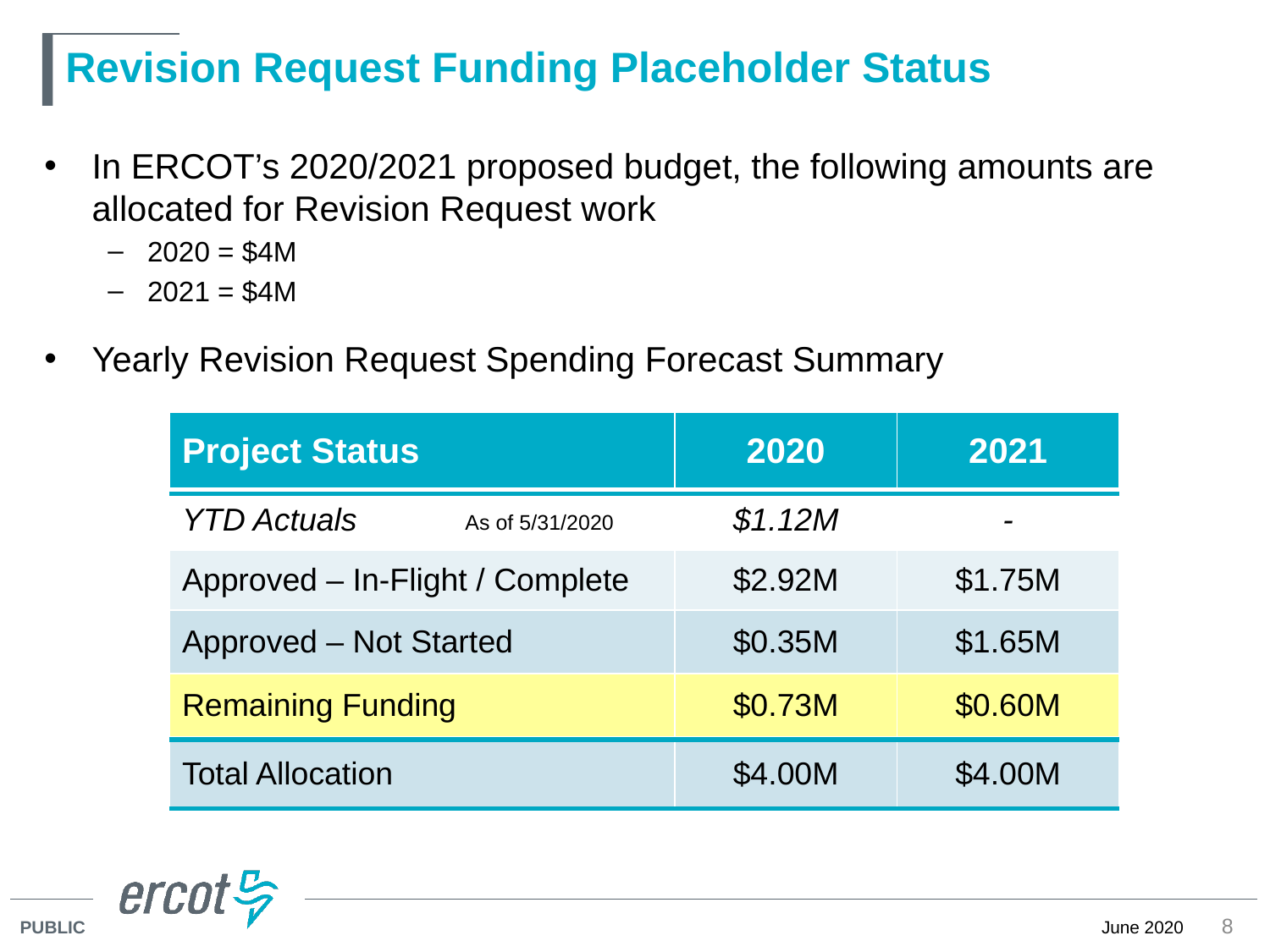

# Revision Request Funding Placeholder Status
In ERCOT’s 2020/2021 proposed budget, the following amounts are allocated for Revision Request work
2020 = $4M
2021 = $4M

Yearly Revision Request Spending Forecast Summary
| Project Status | 2020 | 2021 |
| --- | --- | --- |
| YTD Actuals | $1.12M | - |
| Approved – In-Flight / Complete | $2.92M | $1.75M |
| Approved – Not Started | $0.35M | $1.65M |
| Remaining Funding | $0.73M | $0.60M |
| Total Allocation | $4.00M | $4.00M |
As of 5/31/2020
8